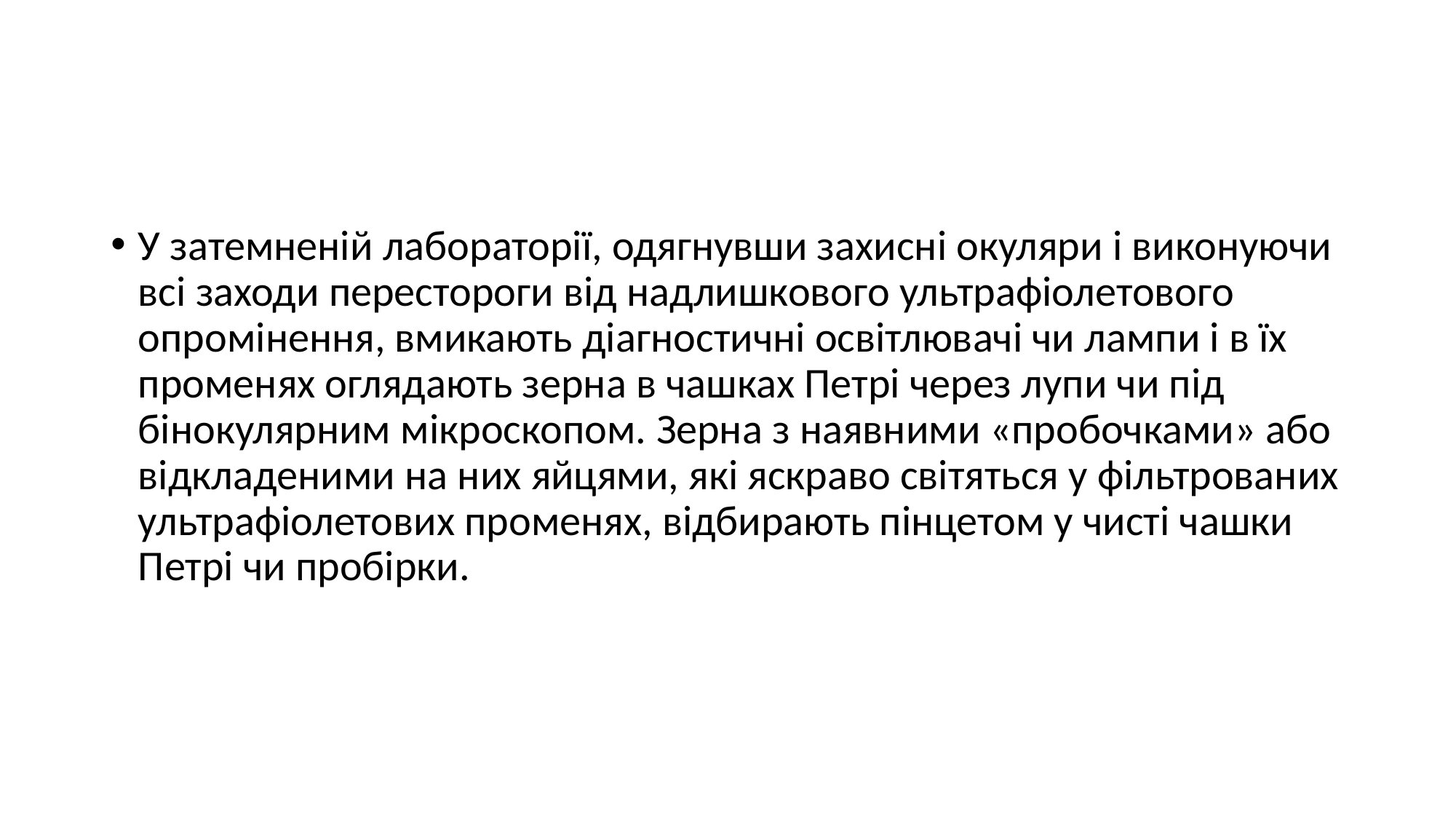

#
У затемненій лабораторії, одягнувши захисні окуляри і виконуючи всі заходи перестороги від надлишкового ультрафіолетового опромінення, вмикають діагностичні освітлювачі чи лампи і в їх променях оглядають зерна в чашках Петрі через лупи чи під бінокулярним мікроскопом. Зерна з наявними «пробочками» або відкладеними на них яйцями, які яскраво світяться у фільтрованих ультрафіолетових променях, відбирають пінцетом у чисті чашки Петрі чи пробірки.